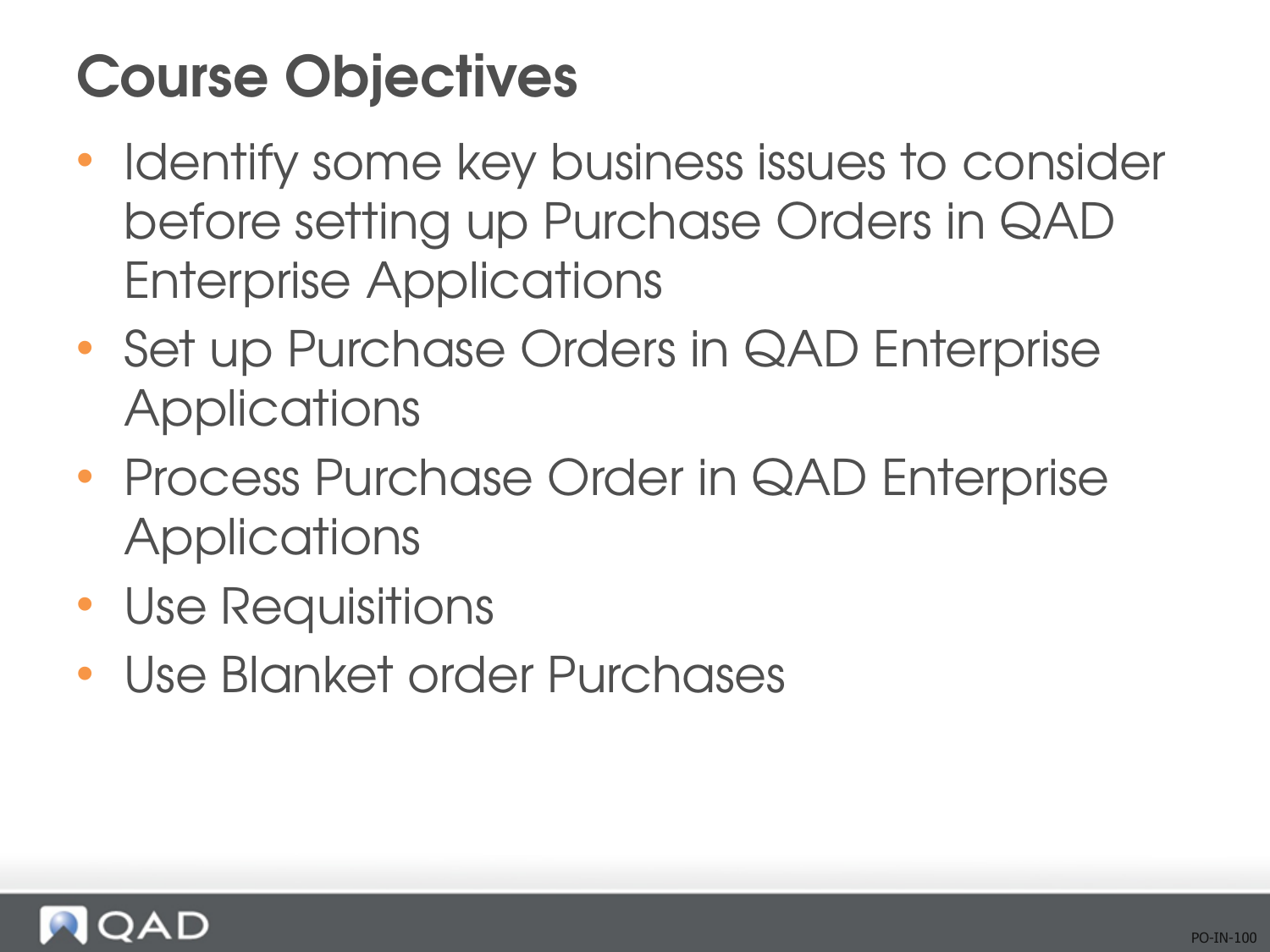

# Course Objectives
Identify some key business issues to consider before setting up Purchase Orders in QAD Enterprise Applications
Set up Purchase Orders in QAD Enterprise Applications
Process Purchase Order in QAD Enterprise Applications
Use Requisitions
Use Blanket order Purchases
PO-IN-100